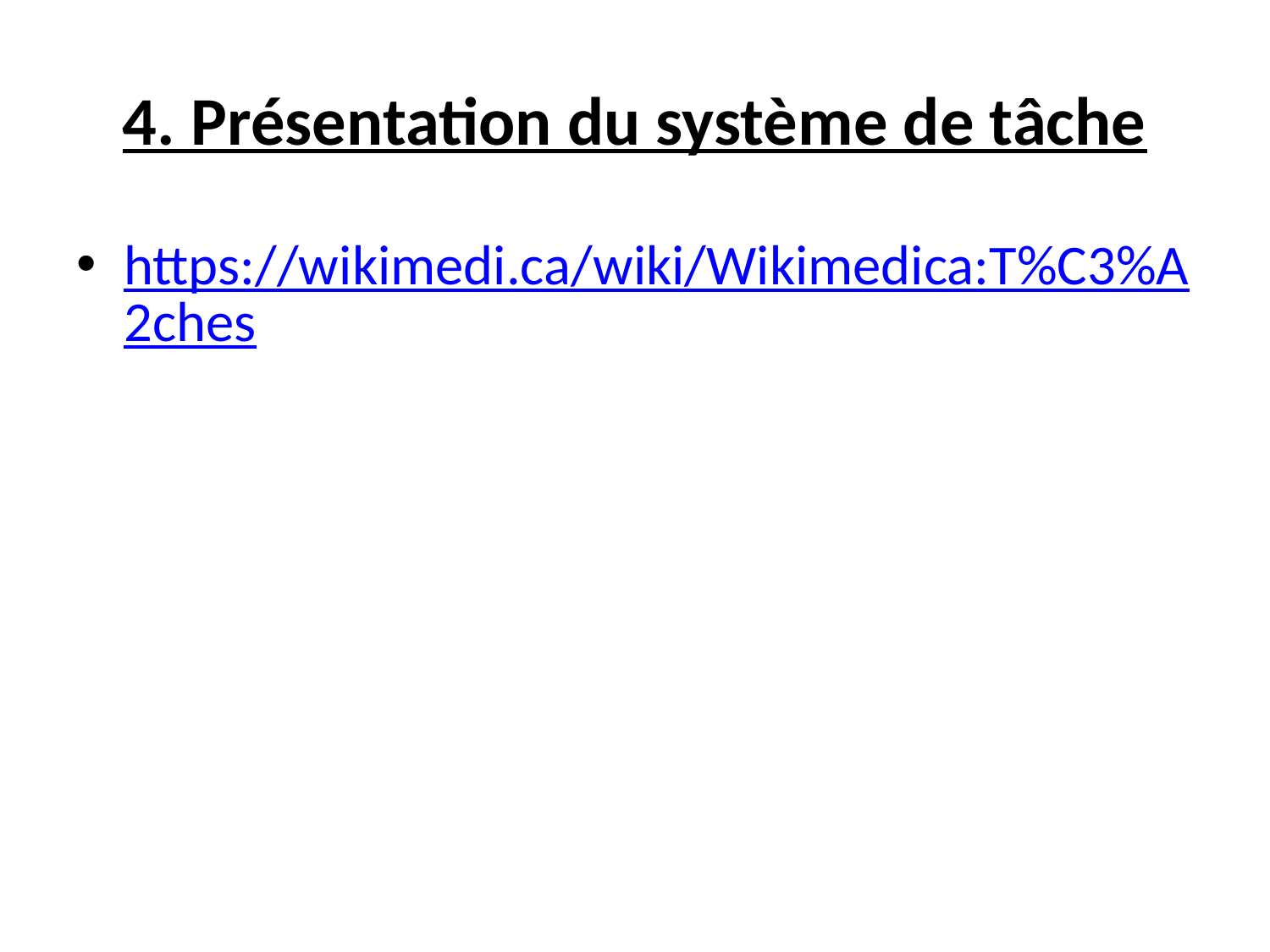

# 4. Présentation du système de tâche
https://wikimedi.ca/wiki/Wikimedica:T%C3%A2ches